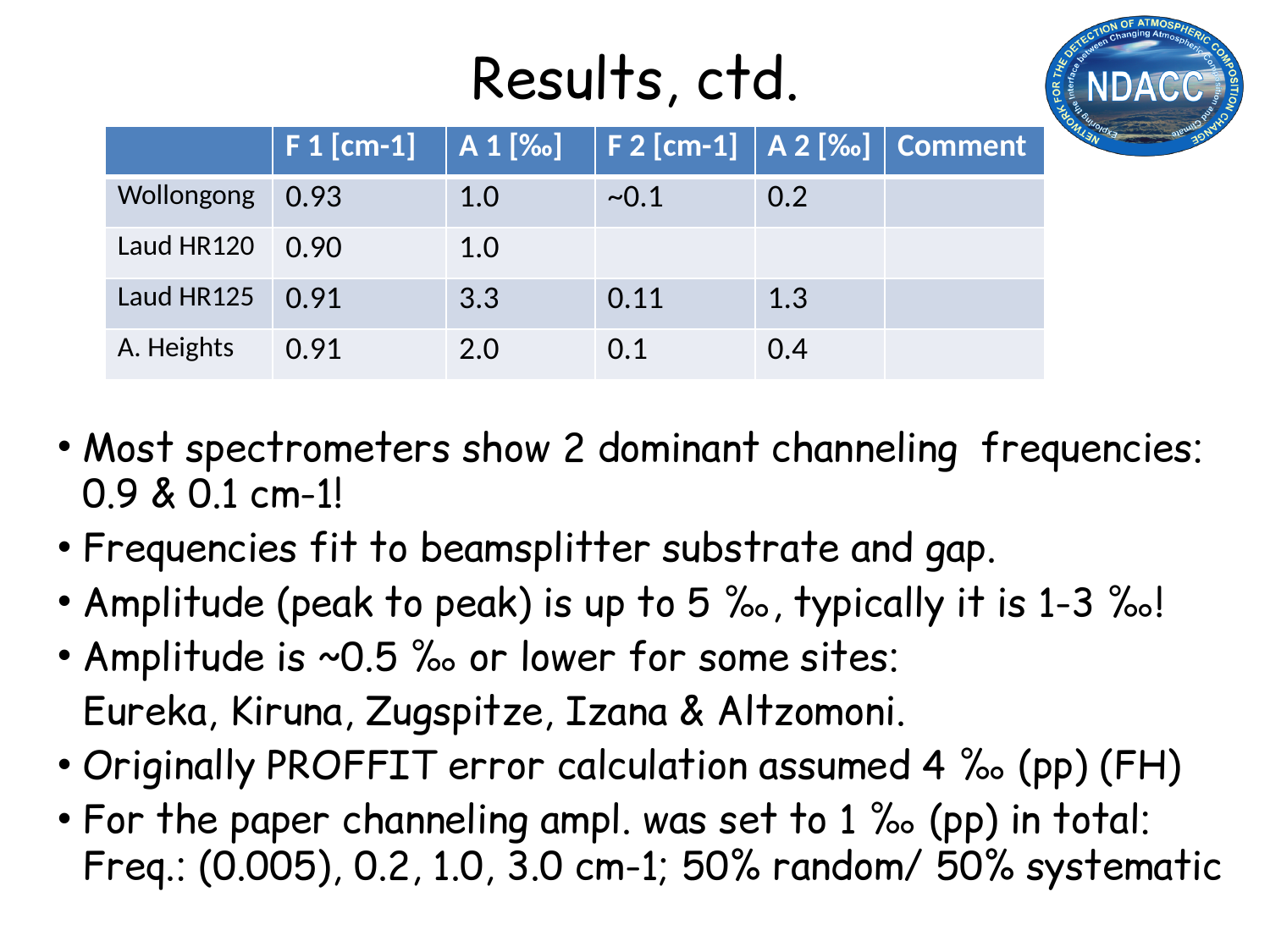

Results, ctd.
|  | F 1 [cm-1] | A 1 [‰] | F 2 [cm-1] | A 2 [‰] | Comment |
| --- | --- | --- | --- | --- | --- |
| Wollongong | 0.93 | 1.0 | ~0.1 | 0.2 |  |
| Laud HR120 | 0.90 | 1.0 |  |  |  |
| Laud HR125 | 0.91 | 3.3 | 0.11 | 1.3 |  |
| A. Heights | 0.91 | 2.0 | 0.1 | 0.4 |  |
Most spectrometers show 2 dominant channeling  frequencies: 0.9 & 0.1 cm-1!
Frequencies fit to beamsplitter substrate and gap.
Amplitude (peak to peak) is up to 5 ‰, typically it is 1-3 ‰!
Amplitude is ~0.5 ‰ or lower for some sites:
	Eureka, Kiruna, Zugspitze, Izana & Altzomoni.
Originally PROFFIT error calculation assumed 4 ‰ (pp) (FH)
For the paper channeling ampl. was set to 1 ‰ (pp) in total:  Freq.: (0.005), 0.2, 1.0, 3.0 cm-1; 50% random/ 50% systematic